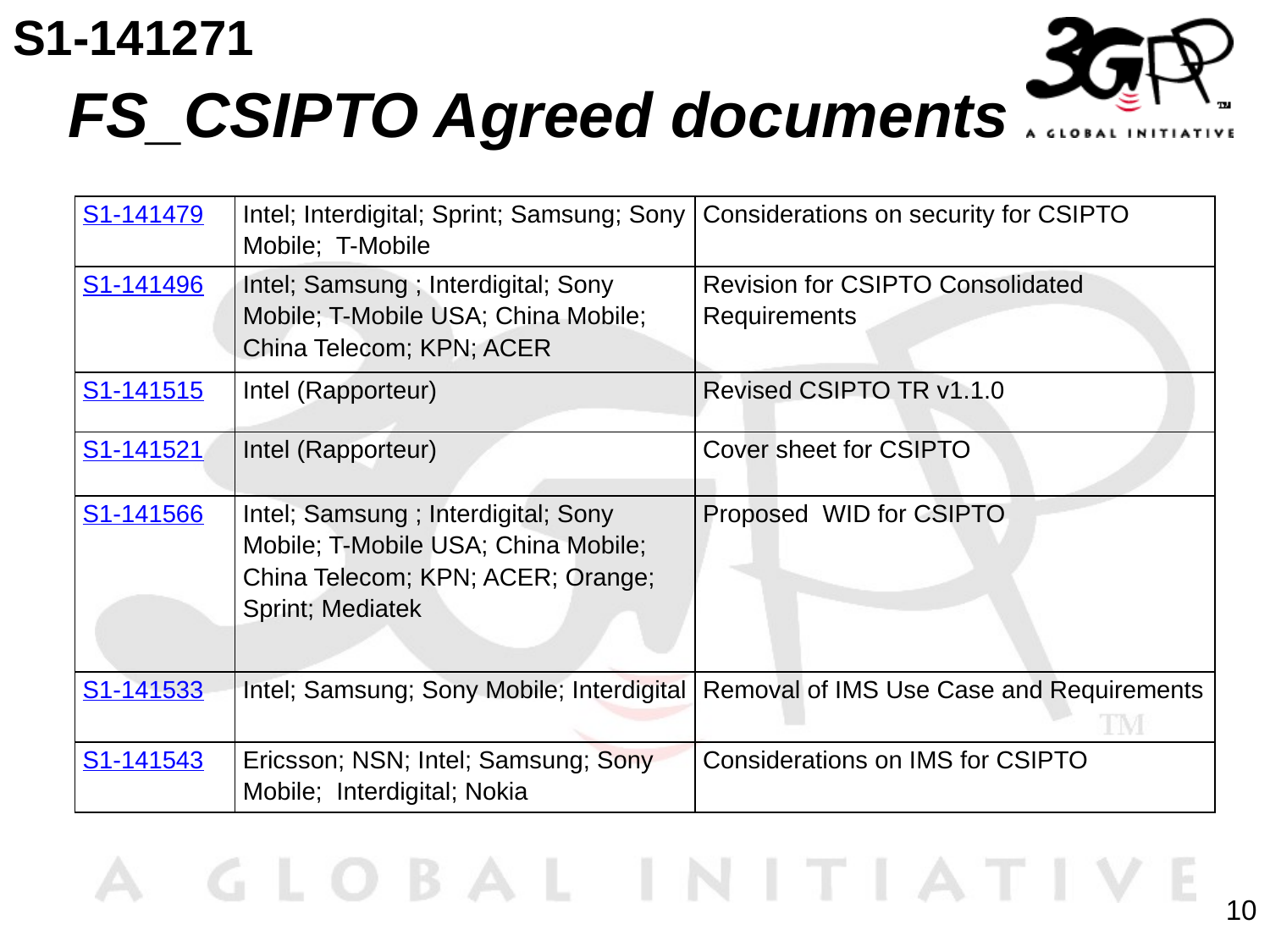

S1-141271
# FS_CSIPTO Agreed documents

| S1-141479 | Intel; Interdigital; Sprint; Samsung; Sony Mobile; T-Mobile | Considerations on security for CSIPTO |
| --- | --- | --- |
| S1-141496 | Intel; Samsung ; Interdigital; Sony Mobile; T-Mobile USA; China Mobile; China Telecom; KPN; ACER | Revision for CSIPTO Consolidated Requirements |
| S1-141515 | Intel (Rapporteur) | Revised CSIPTO TR v1.1.0 |
| S1-141521 | Intel (Rapporteur) | Cover sheet for CSIPTO |
| S1-141566 | Intel; Samsung ; Interdigital; Sony Mobile; T-Mobile USA; China Mobile; China Telecom; KPN; ACER; Orange; Sprint; Mediatek | Proposed WID for CSIPTO |
| S1-141533 | Intel; Samsung; Sony Mobile; Interdigital | Removal of IMS Use Case and Requirements |
| S1-141543 | Ericsson; NSN; Intel; Samsung; Sony Mobile; Interdigital; Nokia | Considerations on IMS for CSIPTO |
10